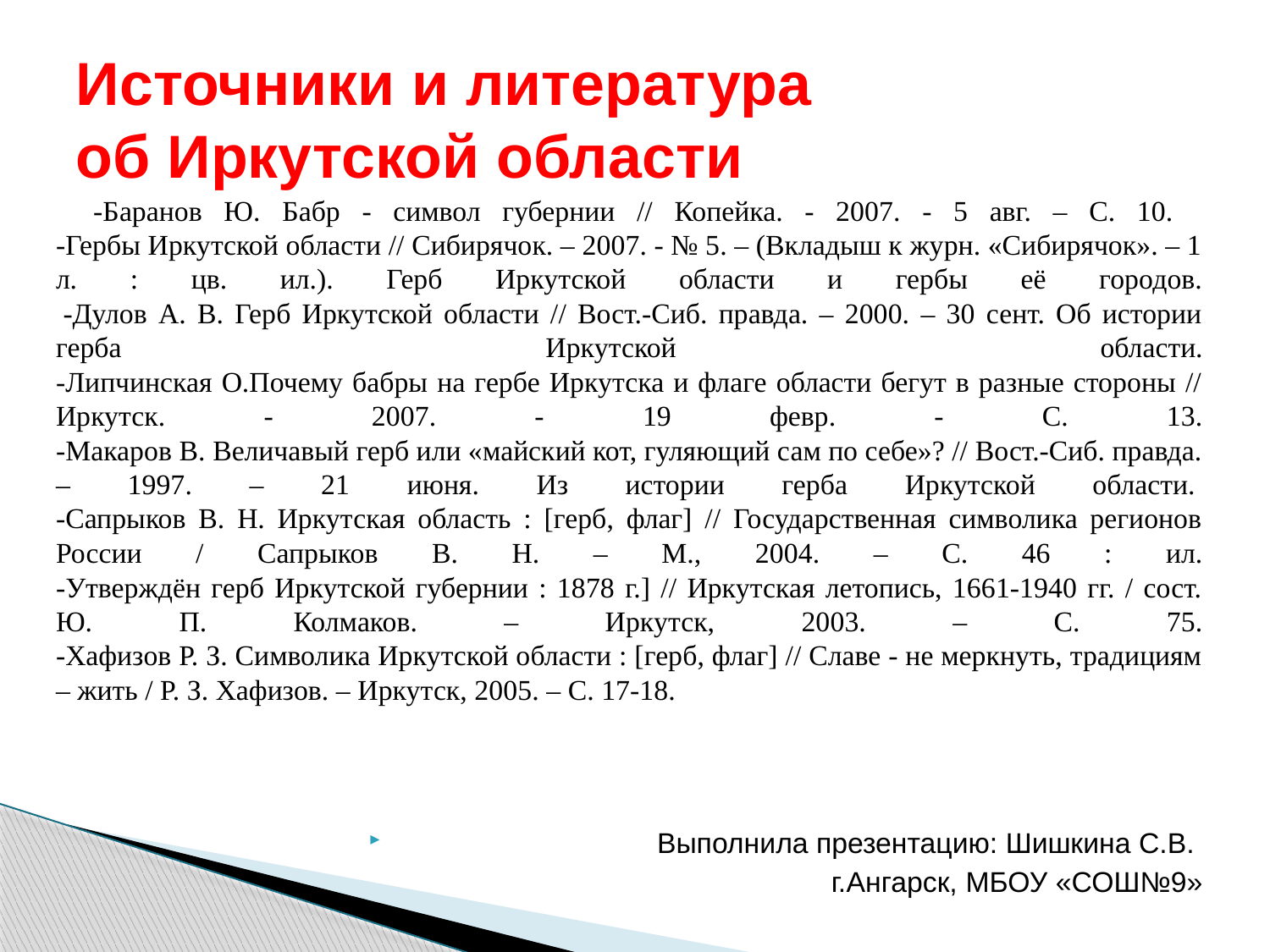

# Источники и литература об Иркутской области
   -Баранов Ю. Бабр - символ губернии // Копейка. - 2007. - 5 авг. – С. 10.  
-Гербы Иркутской области // Сибирячок. – 2007. - № 5. – (Вкладыш к журн. «Сибирячок». – 1 л. : цв. ил.). Герб Иркутской области и гербы её городов.
 -Дулов А. В. Герб Иркутской области // Вост.-Сиб. правда. – 2000. – 30 сент. Об истории герба Иркутской области.
-Липчинская О.Почему бабры на гербе Иркутска и флаге области бегут в разные стороны // Иркутск. - 2007. - 19 февр. - С. 13.
-Макаров В. Величавый герб или «майский кот, гуляющий сам по себе»? // Вост.-Сиб. правда. – 1997. – 21 июня. Из истории герба Иркутской области. 
-Сапрыков В. Н. Иркутская область : [герб, флаг] // Государственная символика регионов России / Сапрыков В. Н. – М., 2004. – С. 46 : ил.
-Утверждён герб Иркутской губернии : 1878 г.] // Иркутская летопись, 1661-1940 гг. / сост. Ю. П. Колмаков. – Иркутск, 2003. – С. 75.
-Хафизов Р. З. Символика Иркутской области : [герб, флаг] // Славе - не меркнуть, традициям – жить / Р. З. Хафизов. – Иркутск, 2005. – С. 17-18.

Выполнила презентацию: Шишкина С.В.
г.Ангарск, МБОУ «СОШ№9»